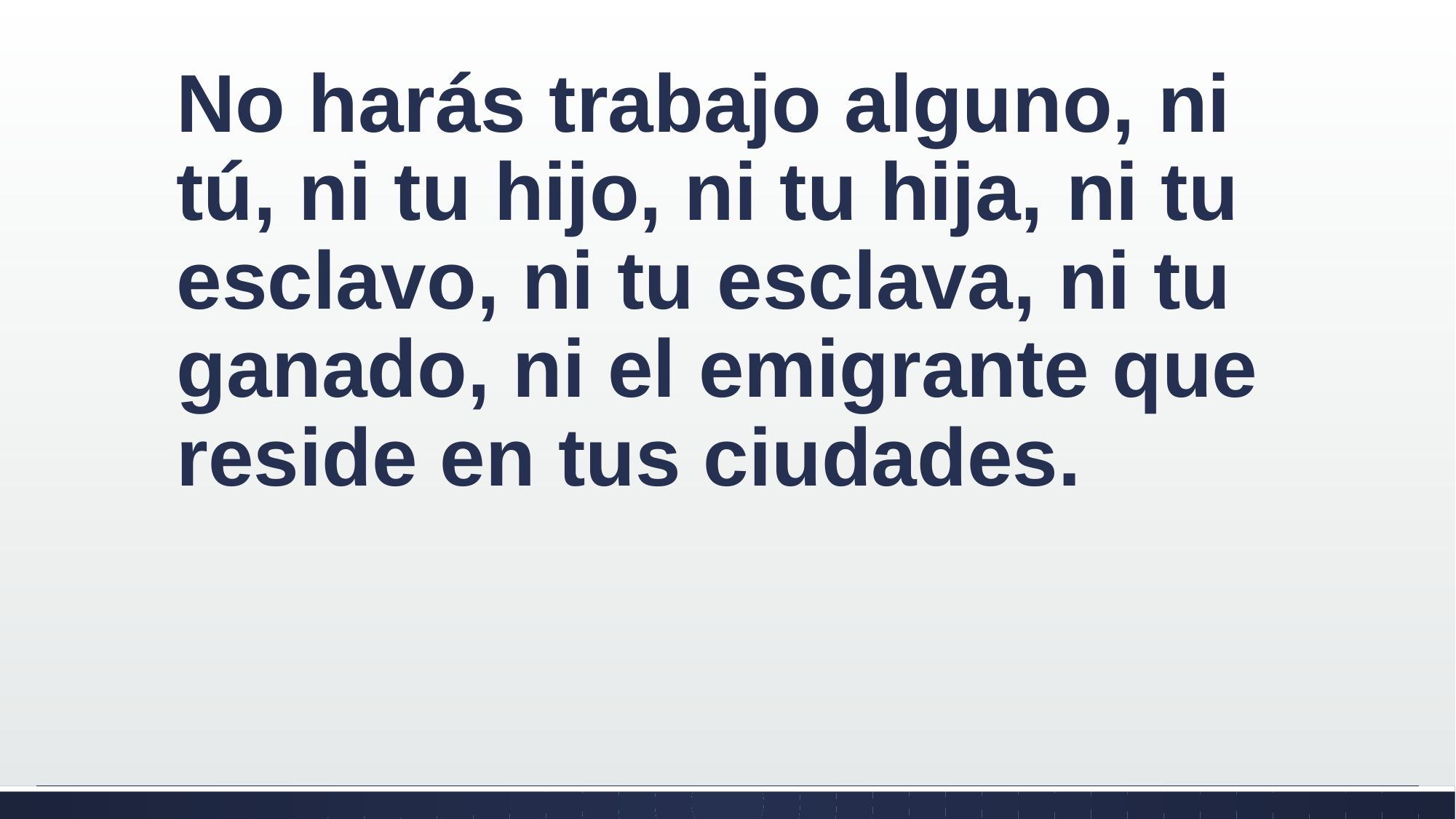

#
No harás trabajo alguno, ni tú, ni tu hijo, ni tu hija, ni tu esclavo, ni tu esclava, ni tu ganado, ni el emigrante que reside en tus ciudades.